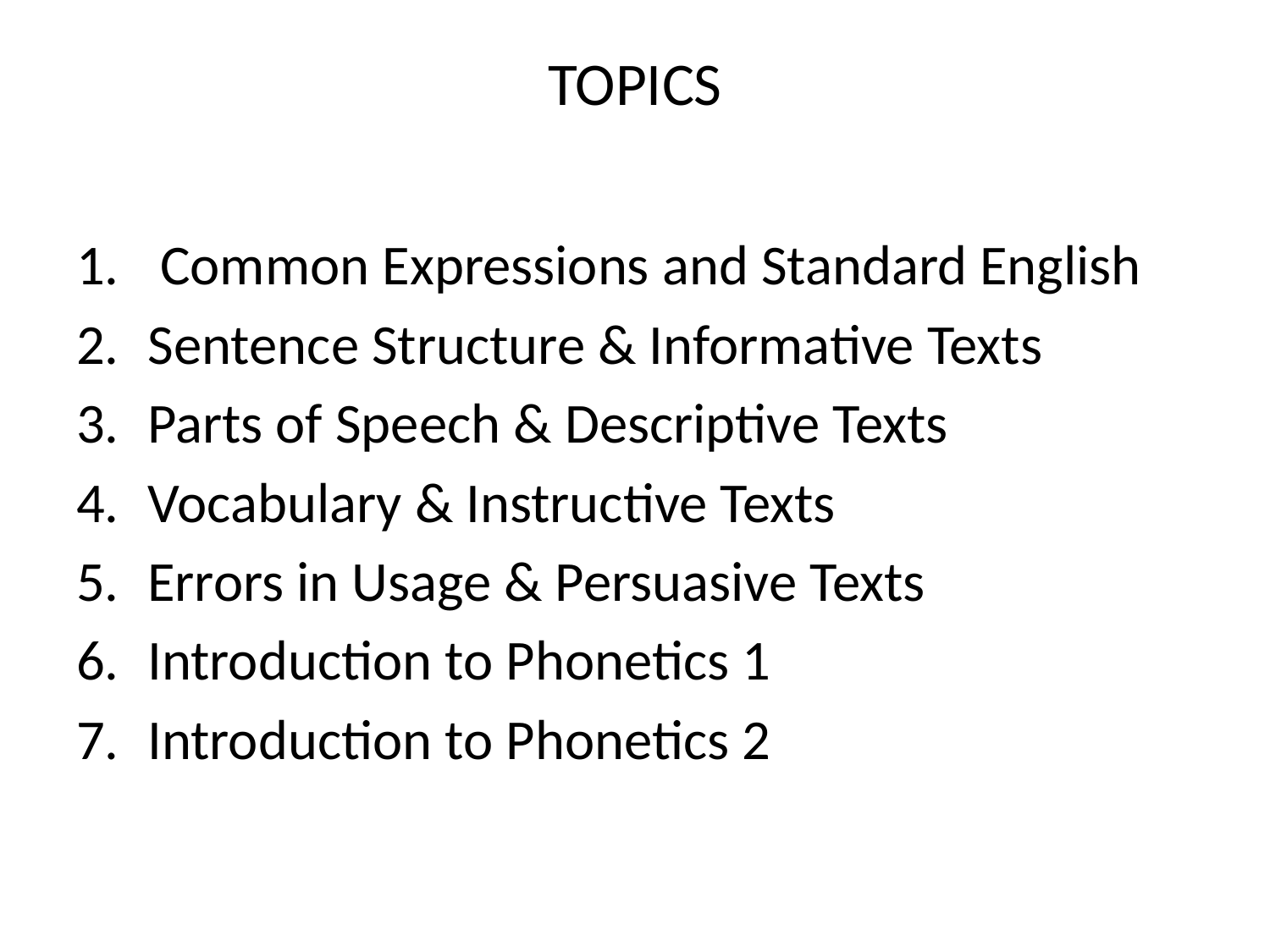

# TOPICS
 Common Expressions and Standard English
Sentence Structure & Informative Texts
Parts of Speech & Descriptive Texts
Vocabulary & Instructive Texts
Errors in Usage & Persuasive Texts
Introduction to Phonetics 1
Introduction to Phonetics 2